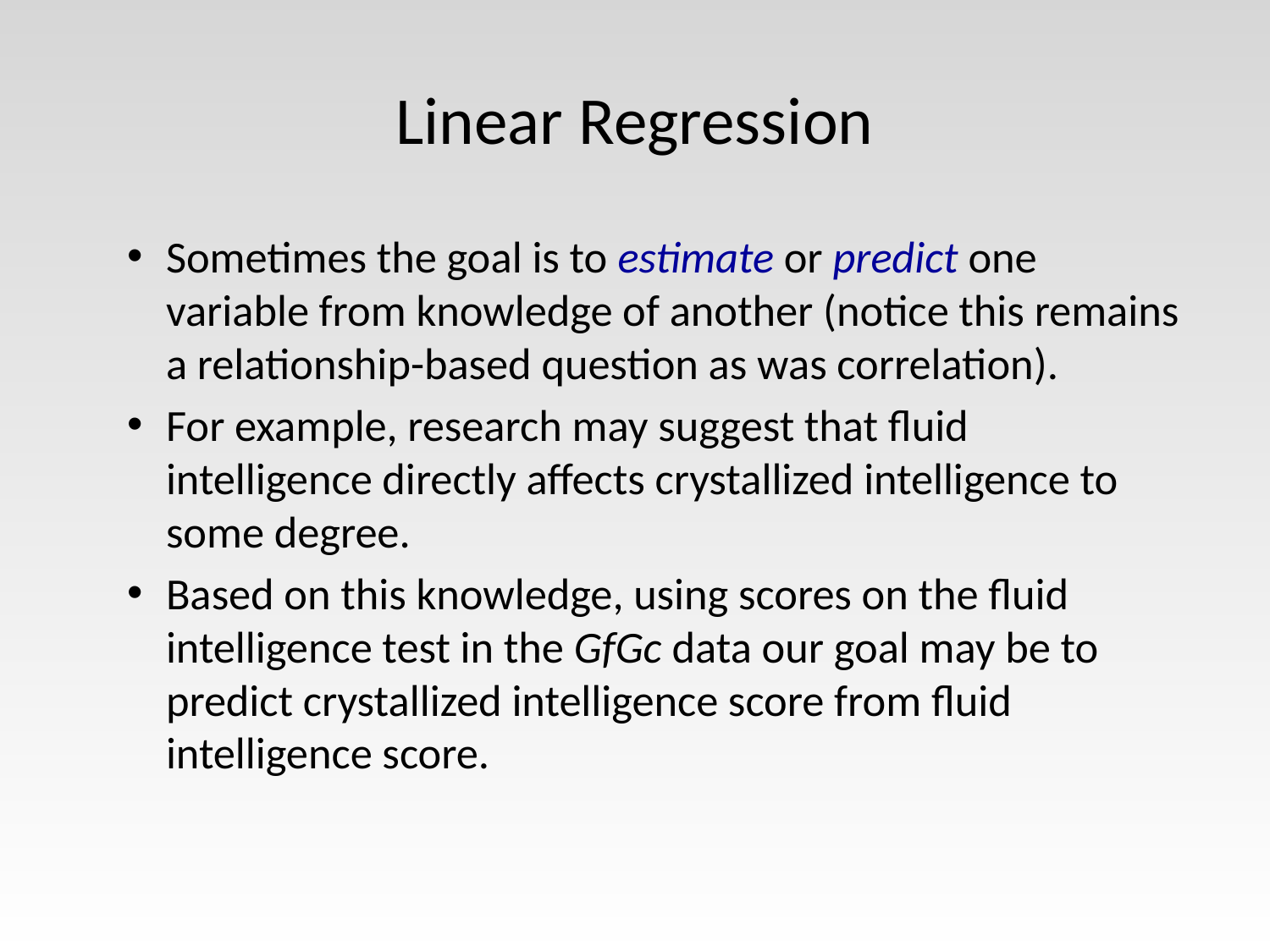

# Linear Regression
Sometimes the goal is to estimate or predict one variable from knowledge of another (notice this remains a relationship-based question as was correlation).
For example, research may suggest that fluid intelligence directly affects crystallized intelligence to some degree.
Based on this knowledge, using scores on the fluid intelligence test in the GfGc data our goal may be to predict crystallized intelligence score from fluid intelligence score.